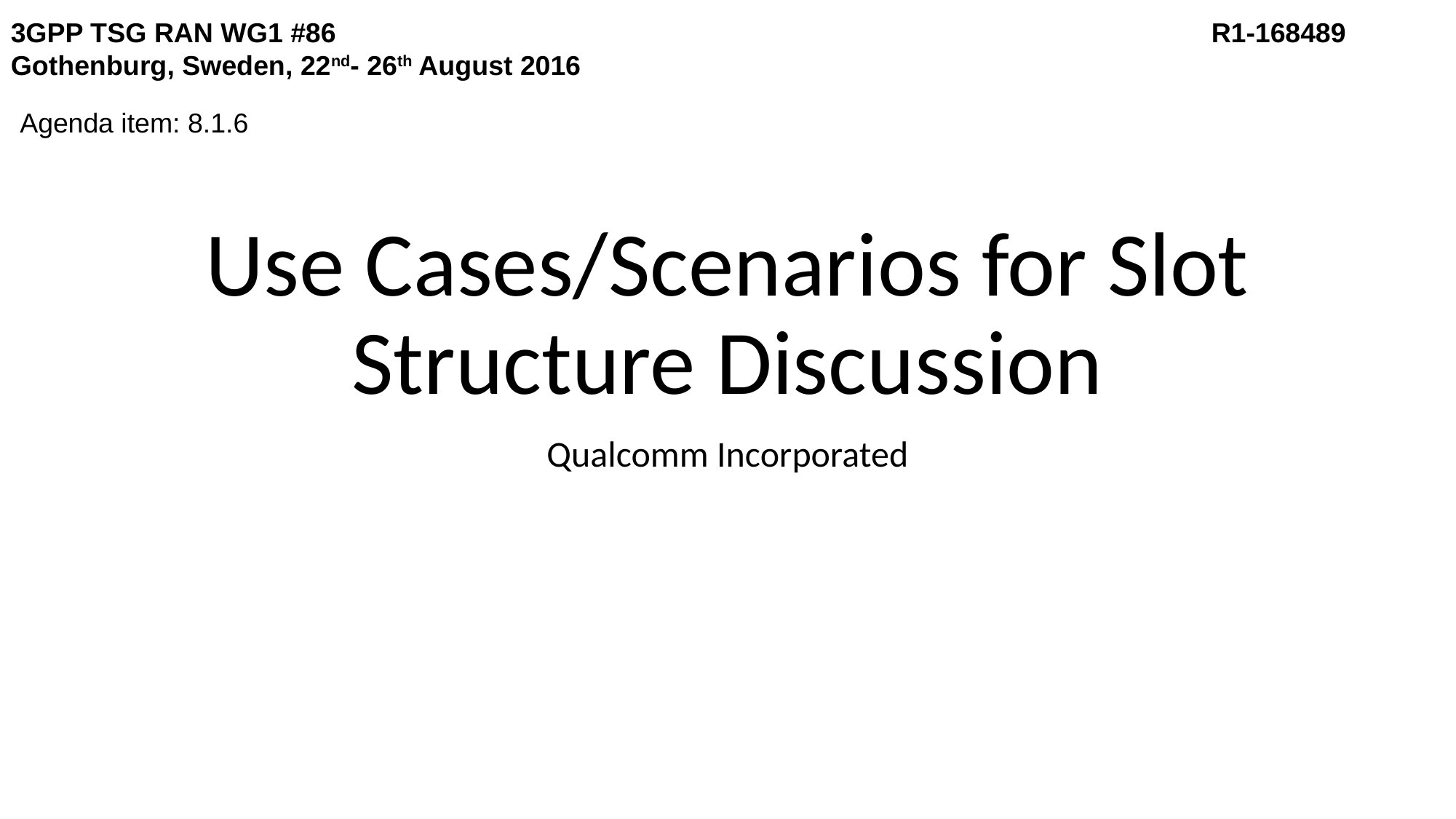

3GPP TSG RAN WG1 #86	             			                           				R1-168489
Gothenburg, Sweden, 22nd- 26th August 2016
Agenda item: 8.1.6
# Use Cases/Scenarios for Slot Structure Discussion
Qualcomm Incorporated